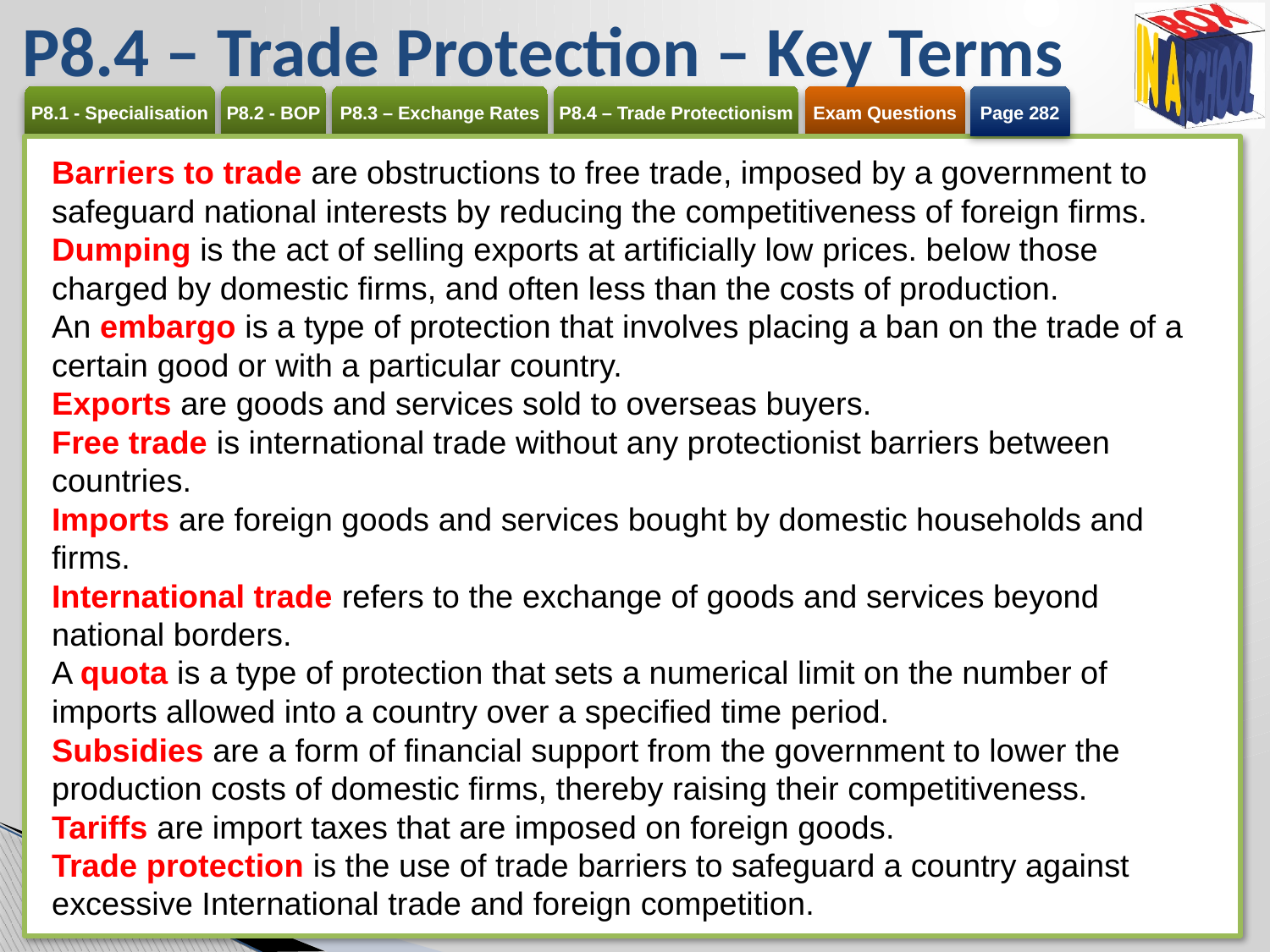

# P8.4 – Trade Protection – Key Terms
Page 282
Barriers to trade are obstructions to free trade, imposed by a government to safeguard national interests by reducing the competitiveness of foreign firms.
Dumping is the act of selling exports at artificially low prices. below those charged by domestic firms, and often less than the costs of production.
An embargo is a type of protection that involves placing a ban on the trade of a certain good or with a particular country.
Exports are goods and services sold to overseas buyers.
Free trade is international trade without any protectionist barriers between countries.
Imports are foreign goods and services bought by domestic households and firms.
International trade refers to the exchange of goods and services beyond national borders.
A quota is a type of protection that sets a numerical limit on the number of imports allowed into a country over a specified time period.
Subsidies are a form of financial support from the government to lower the production costs of domestic firms, thereby raising their competitiveness.
Tariffs are import taxes that are imposed on foreign goods.
Trade protection is the use of trade barriers to safeguard a country against excessive International trade and foreign competition.